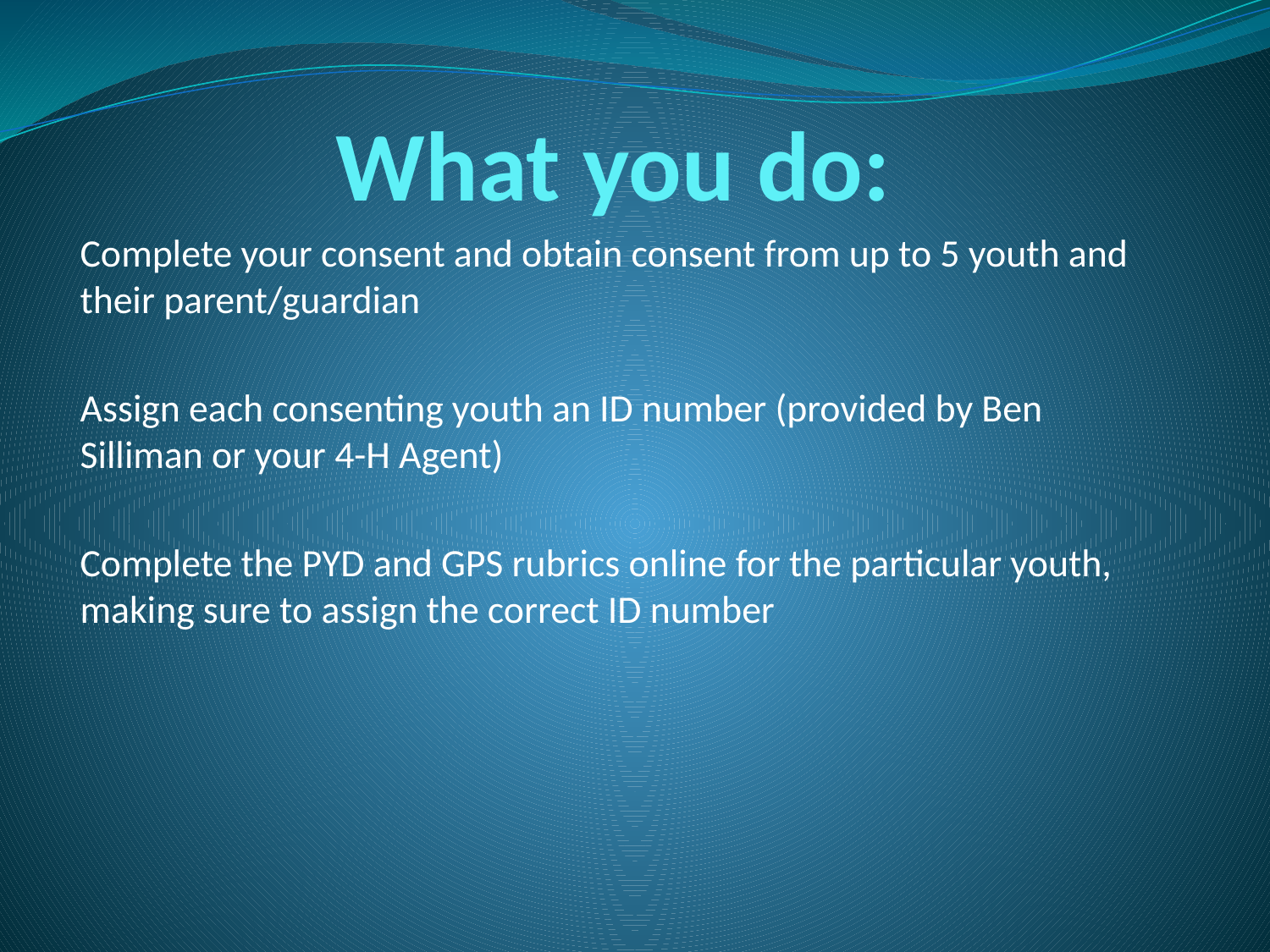

# What you do:
Complete your consent and obtain consent from up to 5 youth and their parent/guardian

Assign each consenting youth an ID number (provided by Ben Silliman or your 4-H Agent)

Complete the PYD and GPS rubrics online for the particular youth, making sure to assign the correct ID number